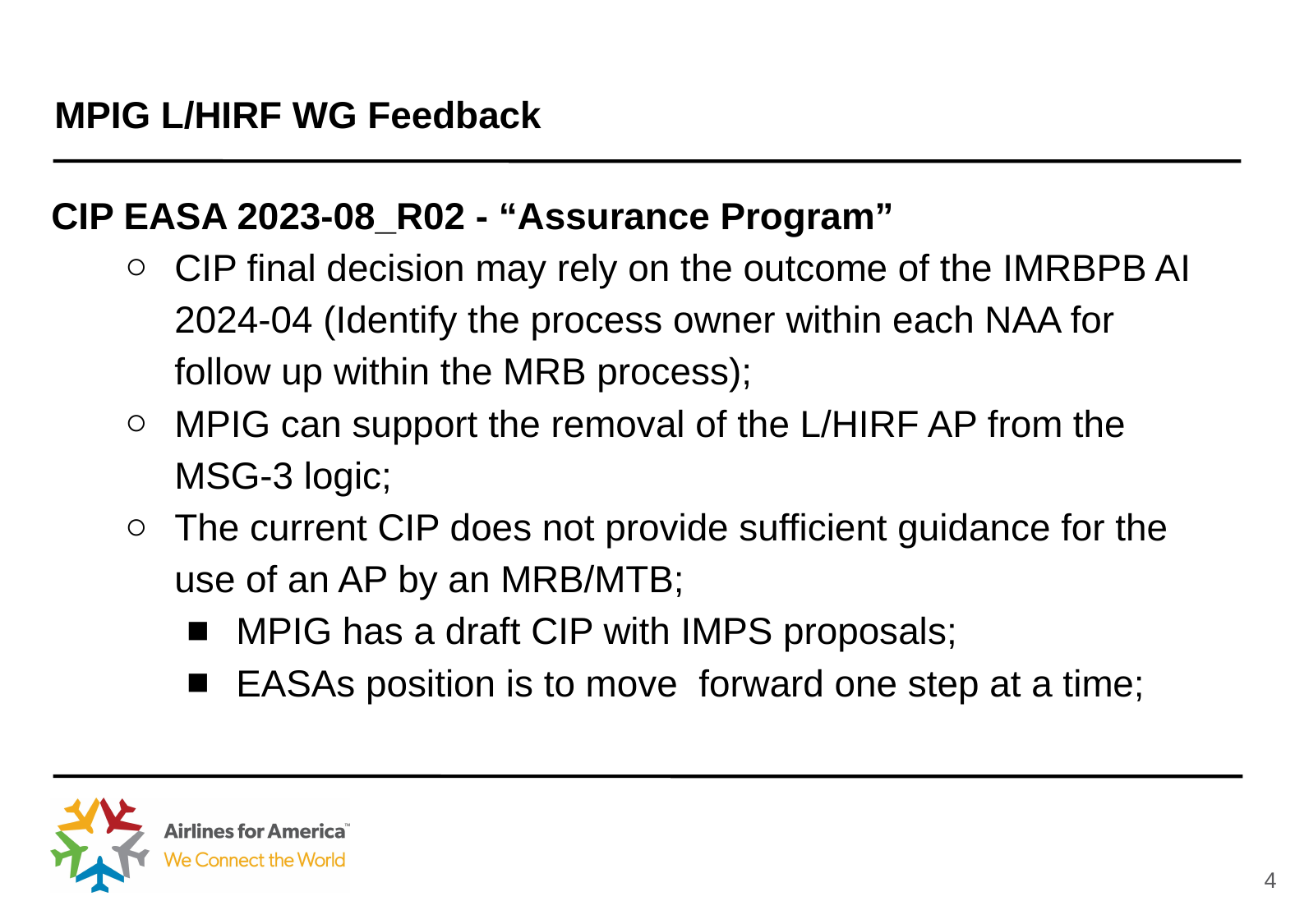

MPIG L/HIRF WG Feedback
CIP EASA 2023-08_R02 - “Assurance Program”
CIP final decision may rely on the outcome of the IMRBPB AI 2024-04 (Identify the process owner within each NAA for follow up within the MRB process);
MPIG can support the removal of the L/HIRF AP from the MSG-3 logic;
The current CIP does not provide sufficient guidance for the use of an AP by an MRB/MTB;
MPIG has a draft CIP with IMPS proposals;
EASAs position is to move  forward one step at a time;

4